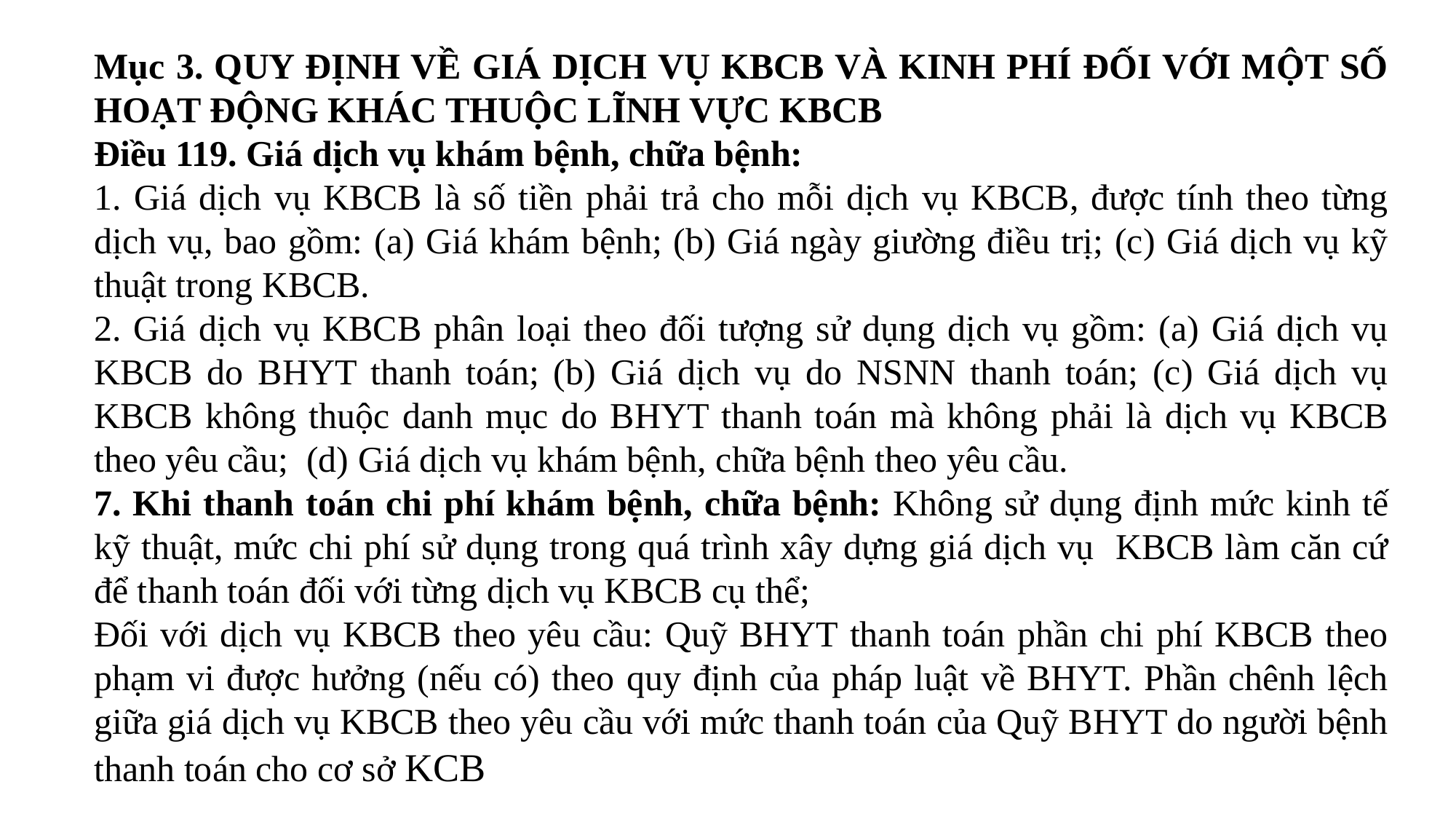

Mục 3. QUY ĐỊNH VỀ GIÁ DỊCH VỤ KBCB VÀ KINH PHÍ ĐỐI VỚI MỘT SỐ HOẠT ĐỘNG KHÁC THUỘC LĨNH VỰC KBCB
Điều 119. Giá dịch vụ khám bệnh, chữa bệnh:
1. Giá dịch vụ KBCB là số tiền phải trả cho mỗi dịch vụ KBCB, được tính theo từng dịch vụ, bao gồm: (a) Giá khám bệnh; (b) Giá ngày giường điều trị; (c) Giá dịch vụ kỹ thuật trong KBCB.
2. Giá dịch vụ KBCB phân loại theo đối tượng sử dụng dịch vụ gồm: (a) Giá dịch vụ KBCB do BHYT thanh toán; (b) Giá dịch vụ do NSNN thanh toán; (c) Giá dịch vụ KBCB không thuộc danh mục do BHYT thanh toán mà không phải là dịch vụ KBCB theo yêu cầu;  (d) Giá dịch vụ khám bệnh, chữa bệnh theo yêu cầu.
7. Khi thanh toán chi phí khám bệnh, chữa bệnh: Không sử dụng định mức kinh tế kỹ thuật, mức chi phí sử dụng trong quá trình xây dựng giá dịch vụ  KBCB làm căn cứ để thanh toán đối với từng dịch vụ KBCB cụ thể;
Đối với dịch vụ KBCB theo yêu cầu: Quỹ BHYT thanh toán phần chi phí KBCB theo phạm vi được hưởng (nếu có) theo quy định của pháp luật về BHYT. Phần chênh lệch giữa giá dịch vụ KBCB theo yêu cầu với mức thanh toán của Quỹ BHYT do người bệnh thanh toán cho cơ sở KCB